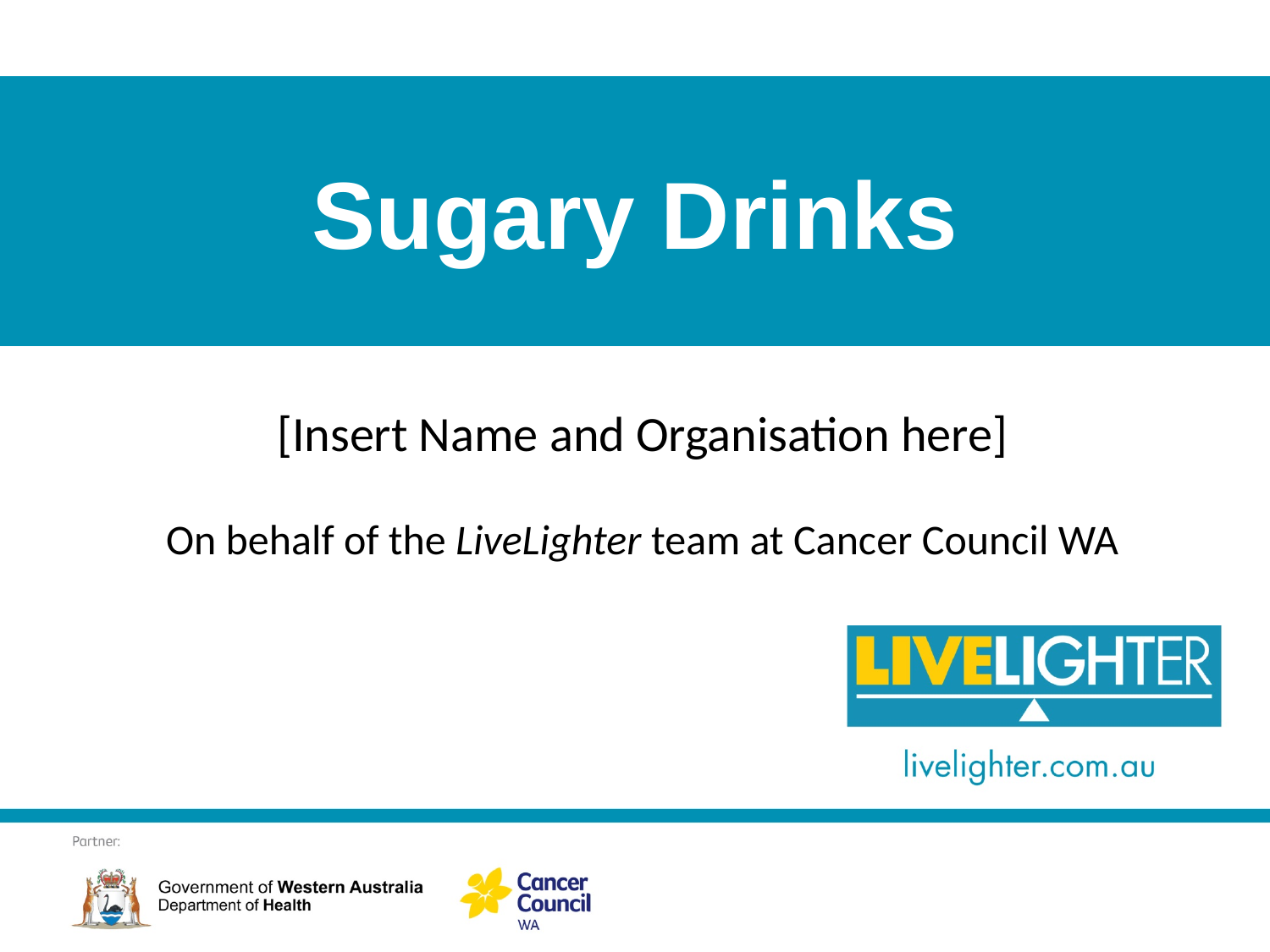

# Sugary Drinks
[Insert Name and Organisation here]

On behalf of the LiveLighter team at Cancer Council WA